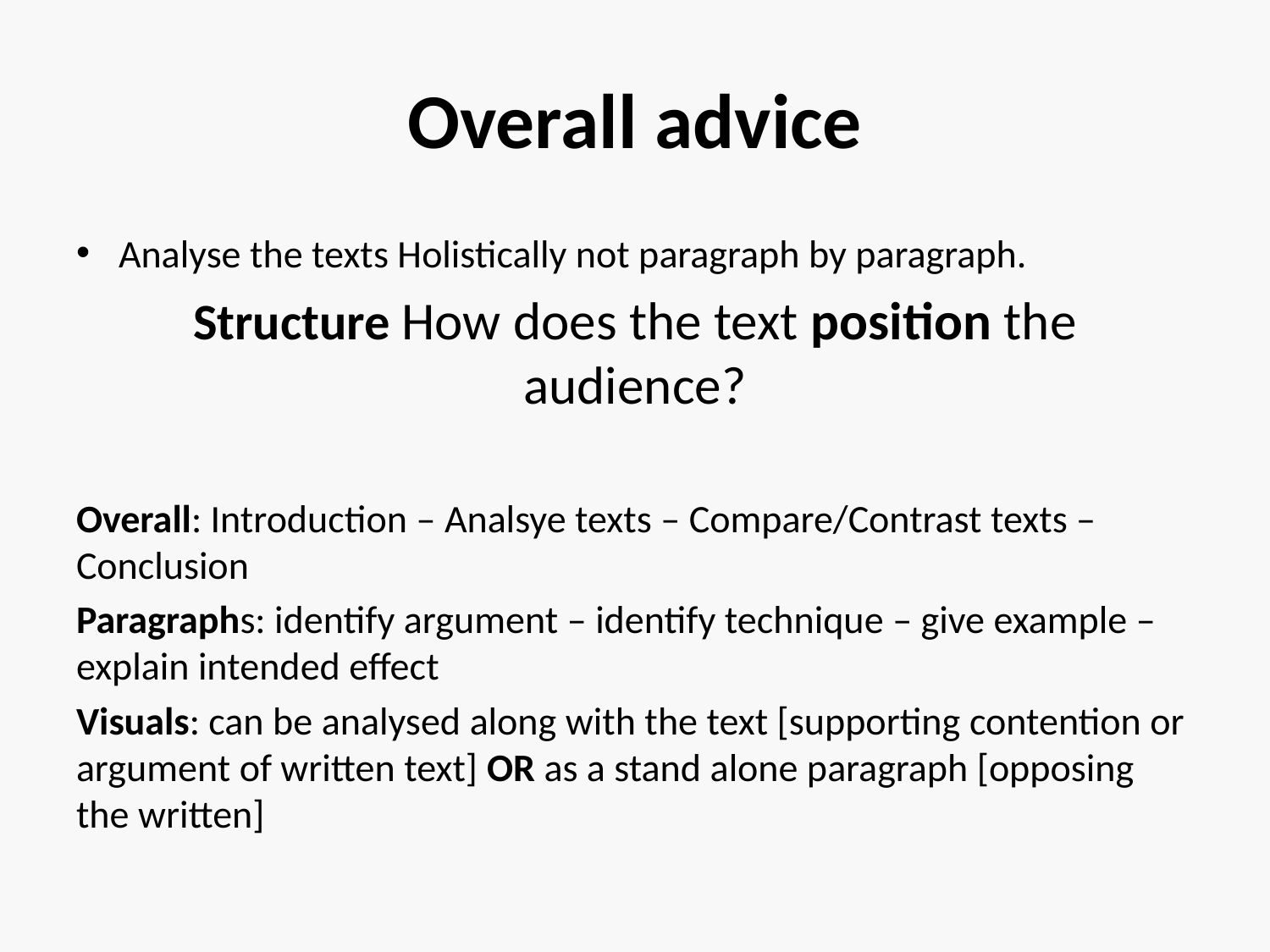

# Overall advice
Analyse the texts Holistically not paragraph by paragraph.
Structure How does the text position the audience?

Overall: Introduction – Analsye texts – Compare/Contrast texts – Conclusion
Paragraphs: identify argument – identify technique – give example – explain intended effect
Visuals: can be analysed along with the text [supporting contention or argument of written text] OR as a stand alone paragraph [opposing the written]